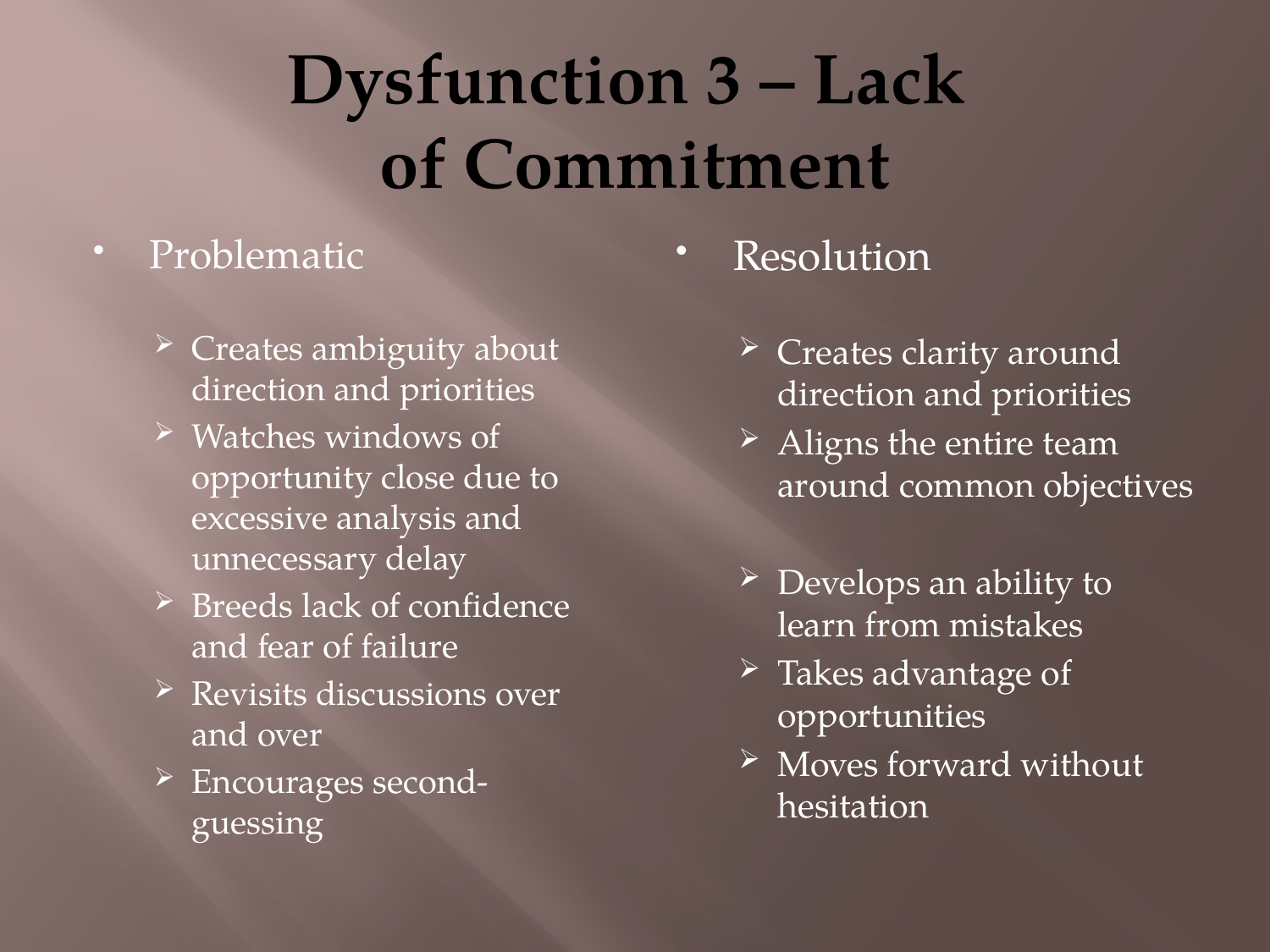

# Dysfunction 3 – Lack of Commitment
Problematic

Creates ambiguity about direction and priorities
Watches windows of opportunity close due to excessive analysis and unnecessary delay
Breeds lack of confidence and fear of failure
Revisits discussions over and over
Encourages second-guessing
Resolution

Creates clarity around direction and priorities
Aligns the entire team around common objectives

Develops an ability to learn from mistakes
Takes advantage of opportunities
Moves forward without hesitation